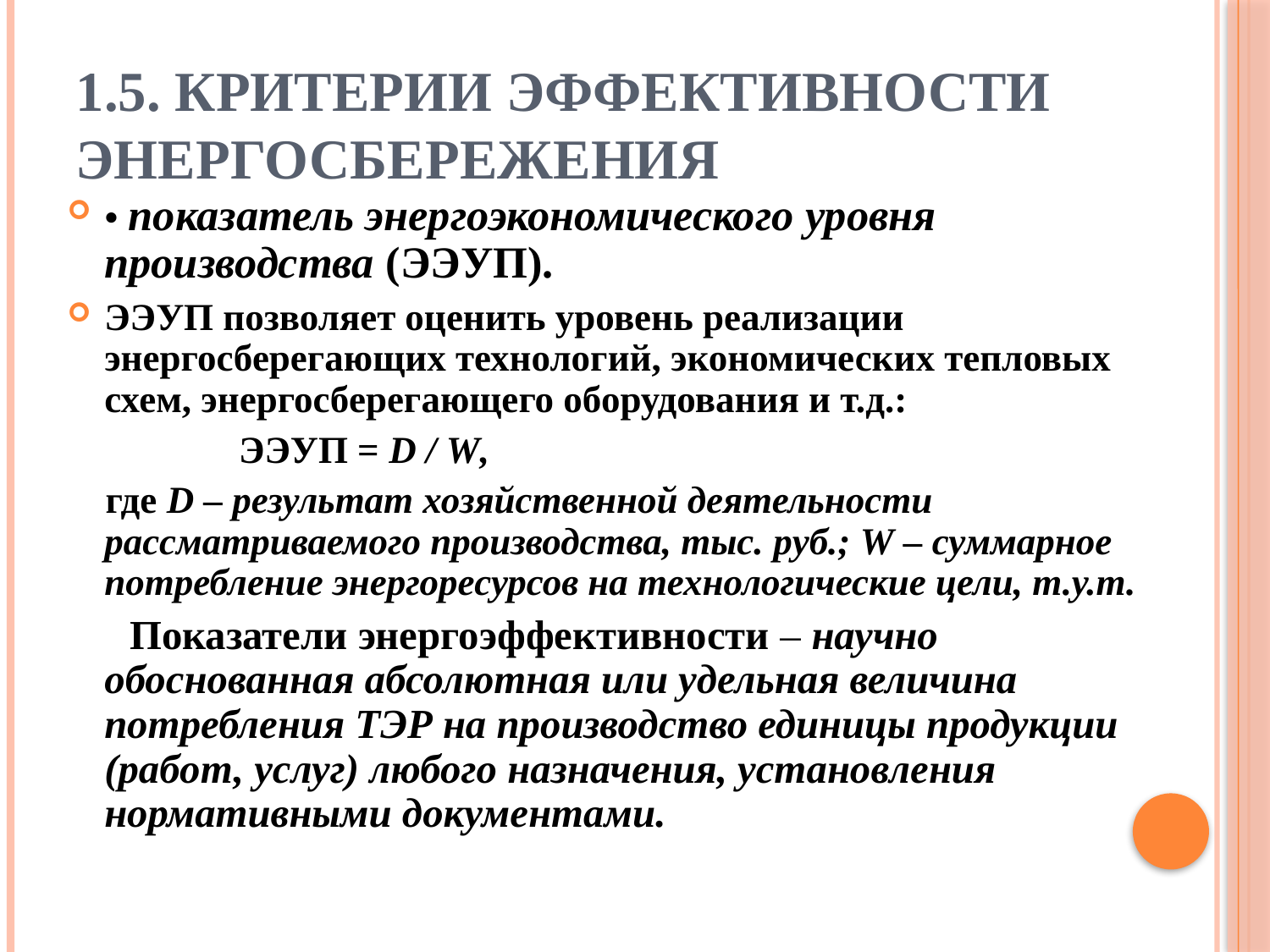

# 1.5. Критерии эффективности энергосбережения
• показатель энергоэкономического уровня производства (ЭЭУП).
ЭЭУП позволяет оценить уровень реализации энергосберегающих технологий, экономических тепловых схем, энергосберегающего оборудования и т.д.:
                  ЭЭУП = D / W,
    где D – результат хозяйственной деятельности рассматриваемого производства, тыс. pуб.; W – суммарное потребление энергоресурсов на технологические цели, т.у.т.
      Показатели энергоэффективности – научно обоснованная абсолютная или удельная величина потребления ТЭР на производство единицы продукции (работ, услуг) любого назначения, установления нормативными документами.